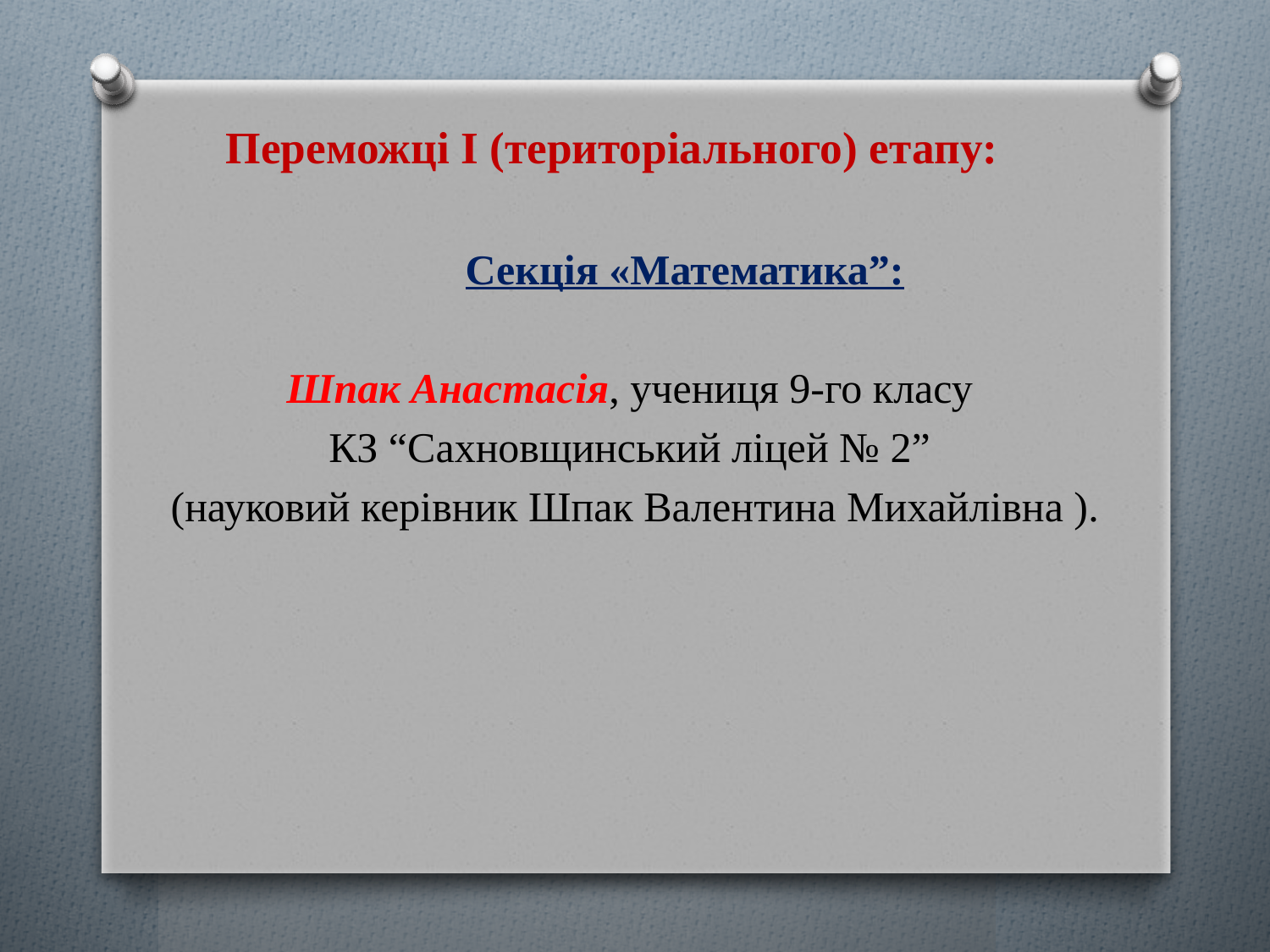

# Переможці І (територіального) етапу:
     	    	    Секція «Математика”:

Шпак Анастасія, учениця 9-го класу
КЗ “Сахновщинський ліцей № 2”
(науковий керівник Шпак Валентина Михайлівна ).